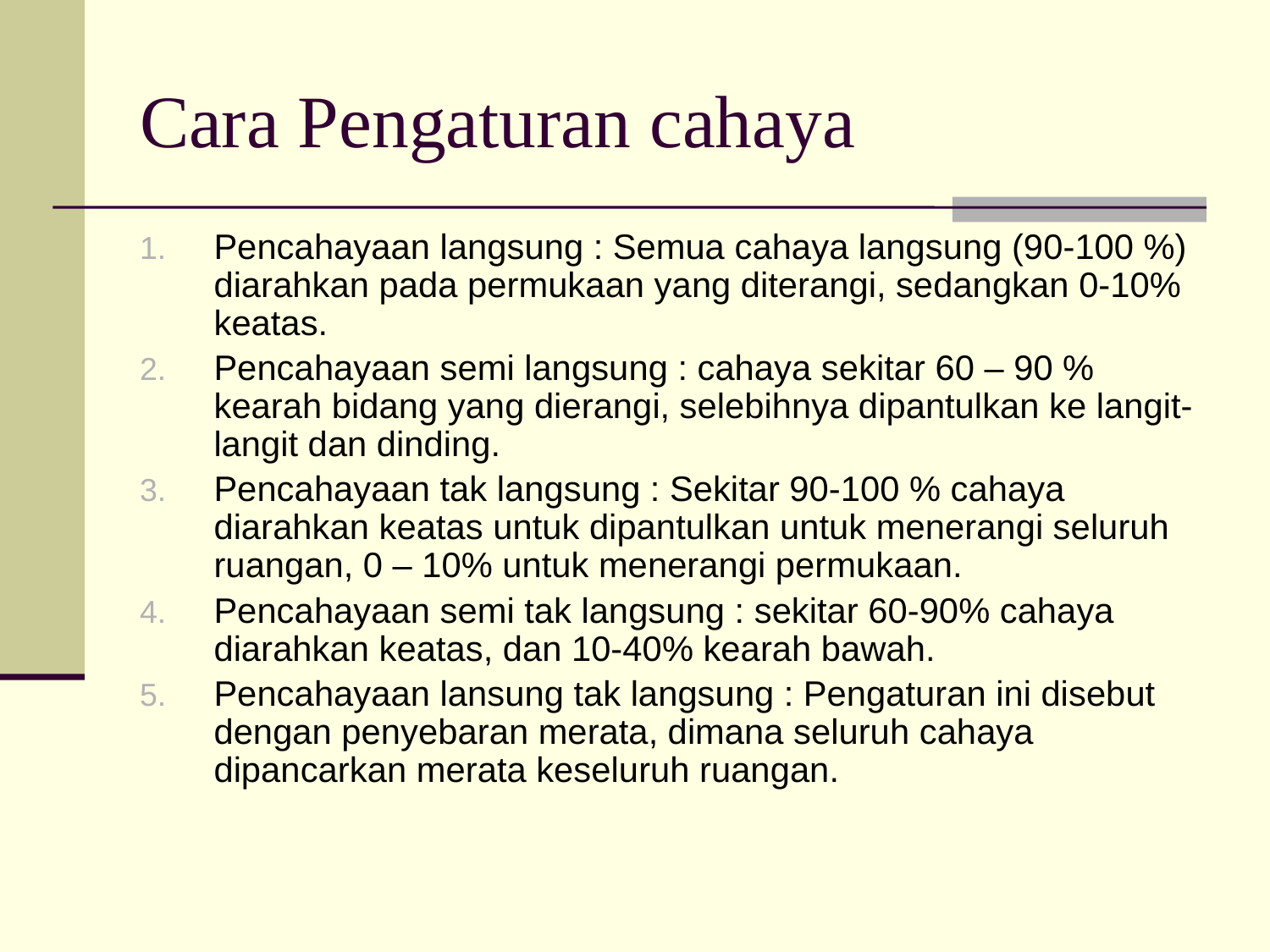

# Cara Pengaturan cahaya
Pencahayaan langsung : Semua cahaya langsung (90-100 %) diarahkan pada permukaan yang diterangi, sedangkan 0-10% keatas.
Pencahayaan semi langsung : cahaya sekitar 60 – 90 % kearah bidang yang dierangi, selebihnya dipantulkan ke langit-langit dan dinding.
Pencahayaan tak langsung : Sekitar 90-100 % cahaya diarahkan keatas untuk dipantulkan untuk menerangi seluruh ruangan, 0 – 10% untuk menerangi permukaan.
Pencahayaan semi tak langsung : sekitar 60-90% cahaya diarahkan keatas, dan 10-40% kearah bawah.
Pencahayaan lansung tak langsung : Pengaturan ini disebut dengan penyebaran merata, dimana seluruh cahaya dipancarkan merata keseluruh ruangan.